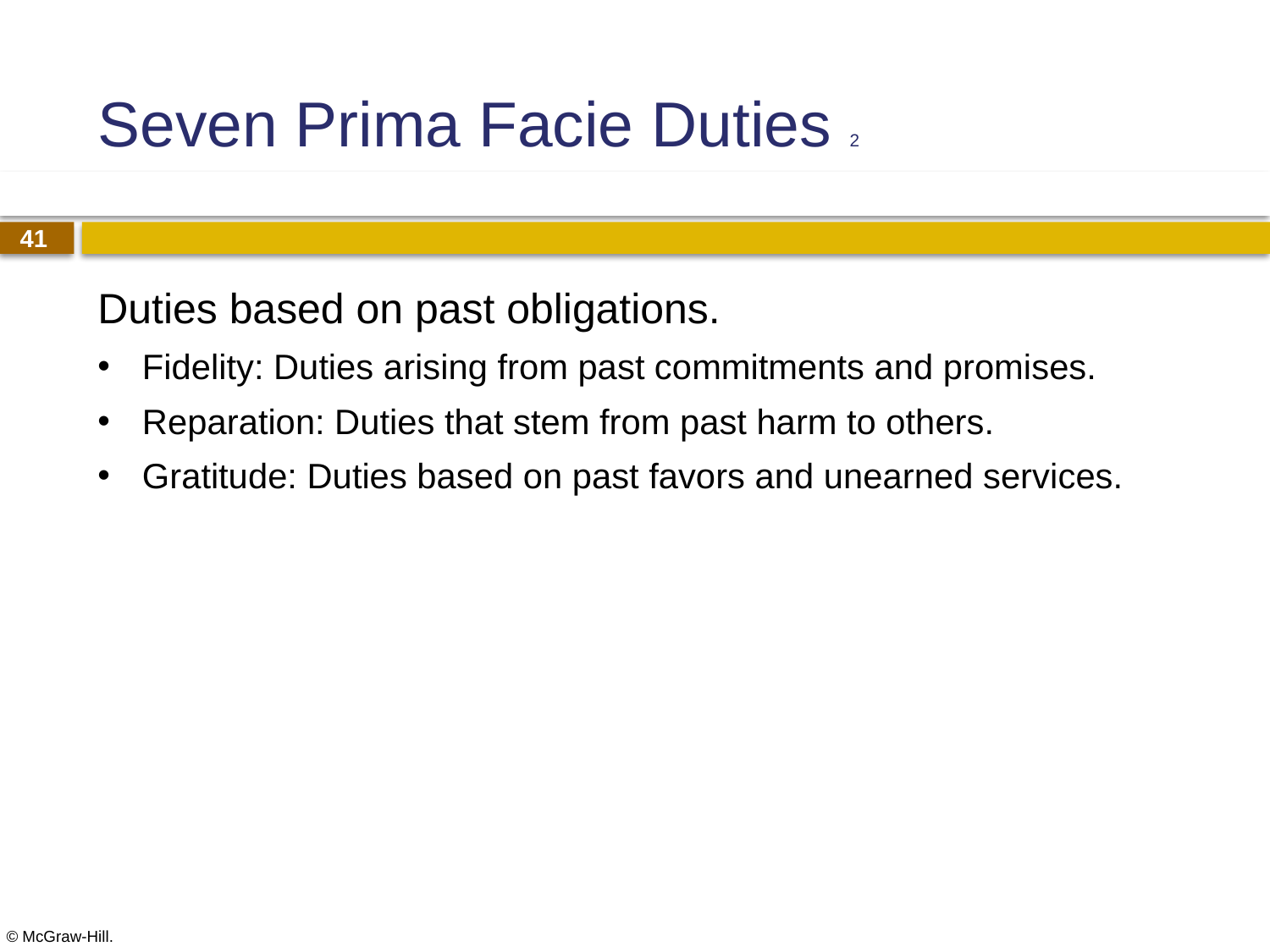

# Seven Prima Facie Duties 2
Duties based on past obligations.
Fidelity: Duties arising from past commitments and promises.
Reparation: Duties that stem from past harm to others.
Gratitude: Duties based on past favors and unearned services.